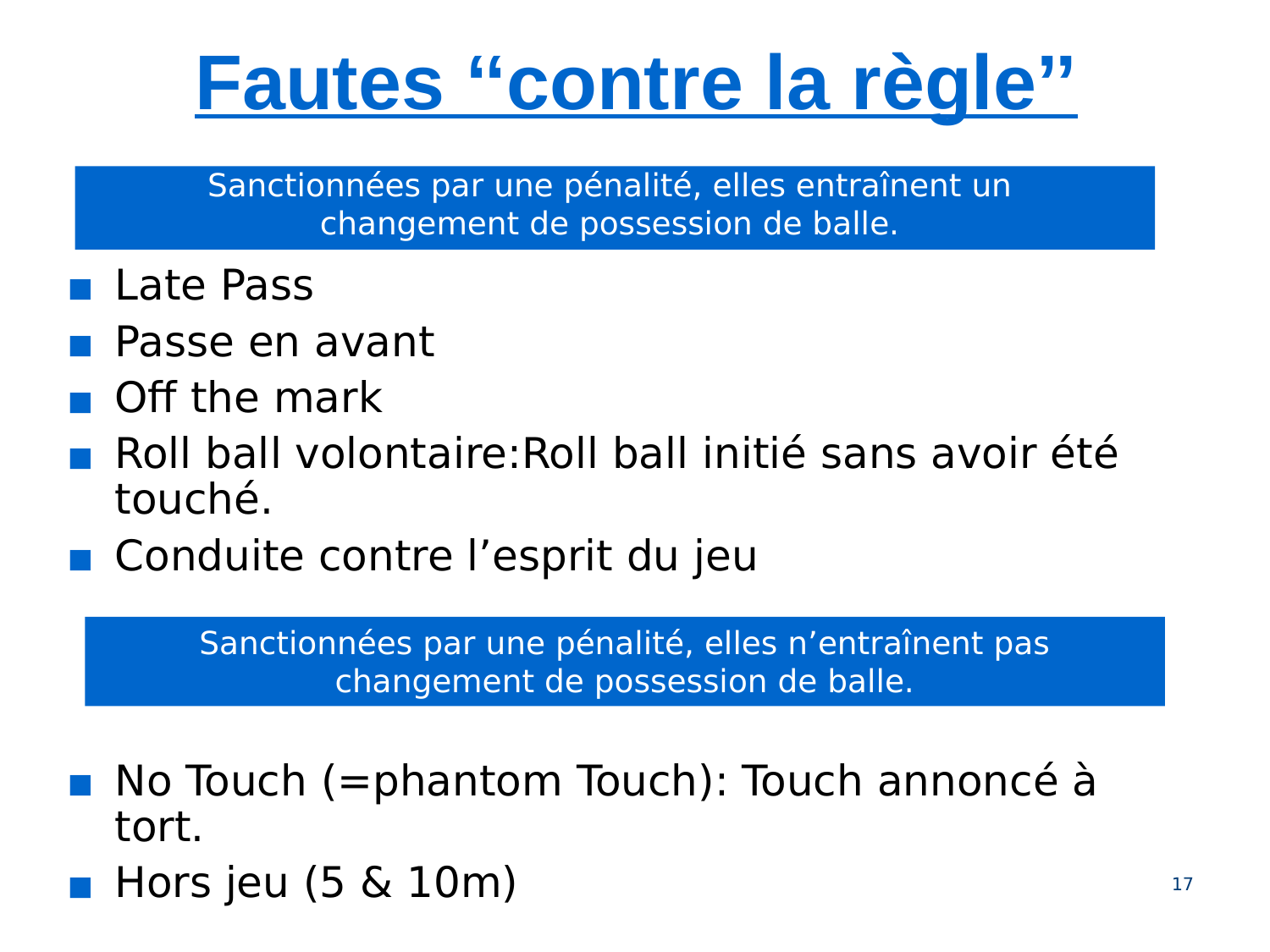

Fautes ‘‘contre la règle’’
Sanctionnées par une pénalité, elles entraînent un
changement de possession de balle.
Late Pass
Passe en avant
Off the mark
Roll ball volontaire:Roll ball initié sans avoir été touché.
Conduite contre l’esprit du jeu

No Touch (=phantom Touch): Touch annoncé à tort.
Hors jeu (5 & 10m)
Sanctionnées par une pénalité, elles n’entraînent pas
changement de possession de balle.
17